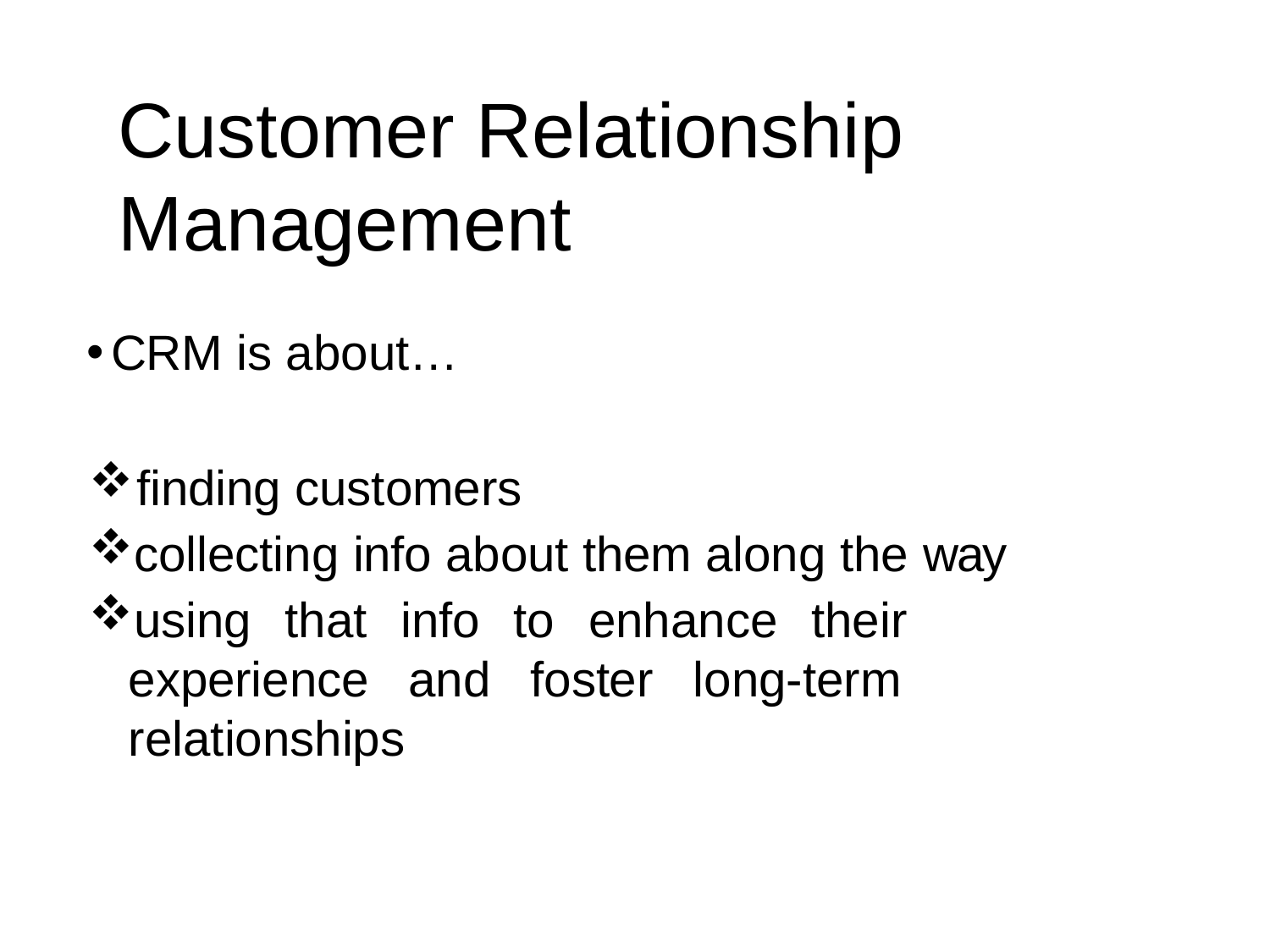

Customer Relationship Management
CRM is about…

finding customers
collecting info about them along the way
using that info to enhance their  experience and foster long-term  relationships